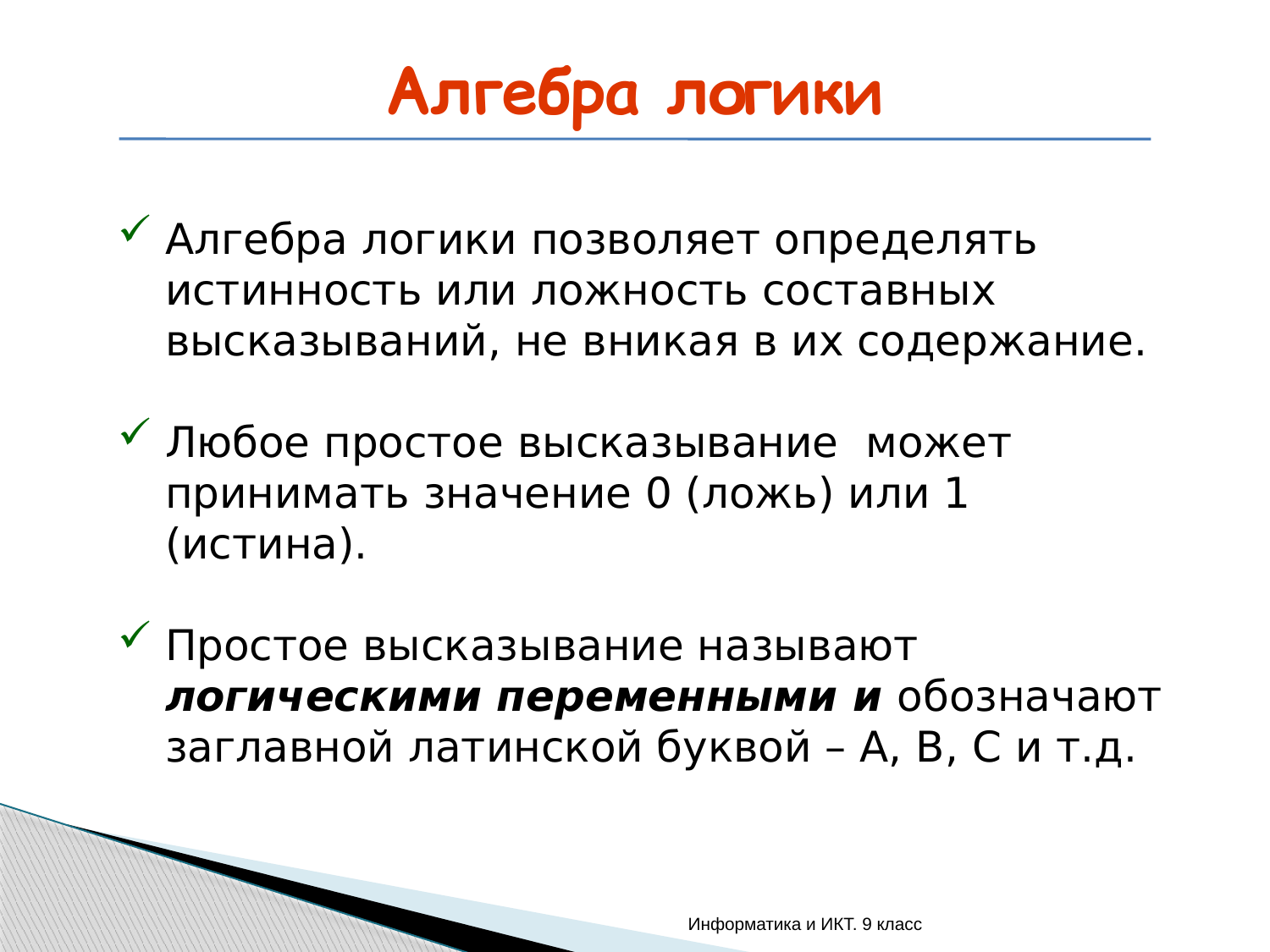

Алгебра логики

Алгебра логики позволяет определять истинность или ложность составных высказываний, не вникая в их содержание.

Любое простое высказывание  может принимать значение 0 (ложь) или 1 (истина).

Простое высказывание называют логическими переменными и обозначают заглавной латинской буквой – А, В, С и т.д.

Информатика и ИКТ. 9 класс